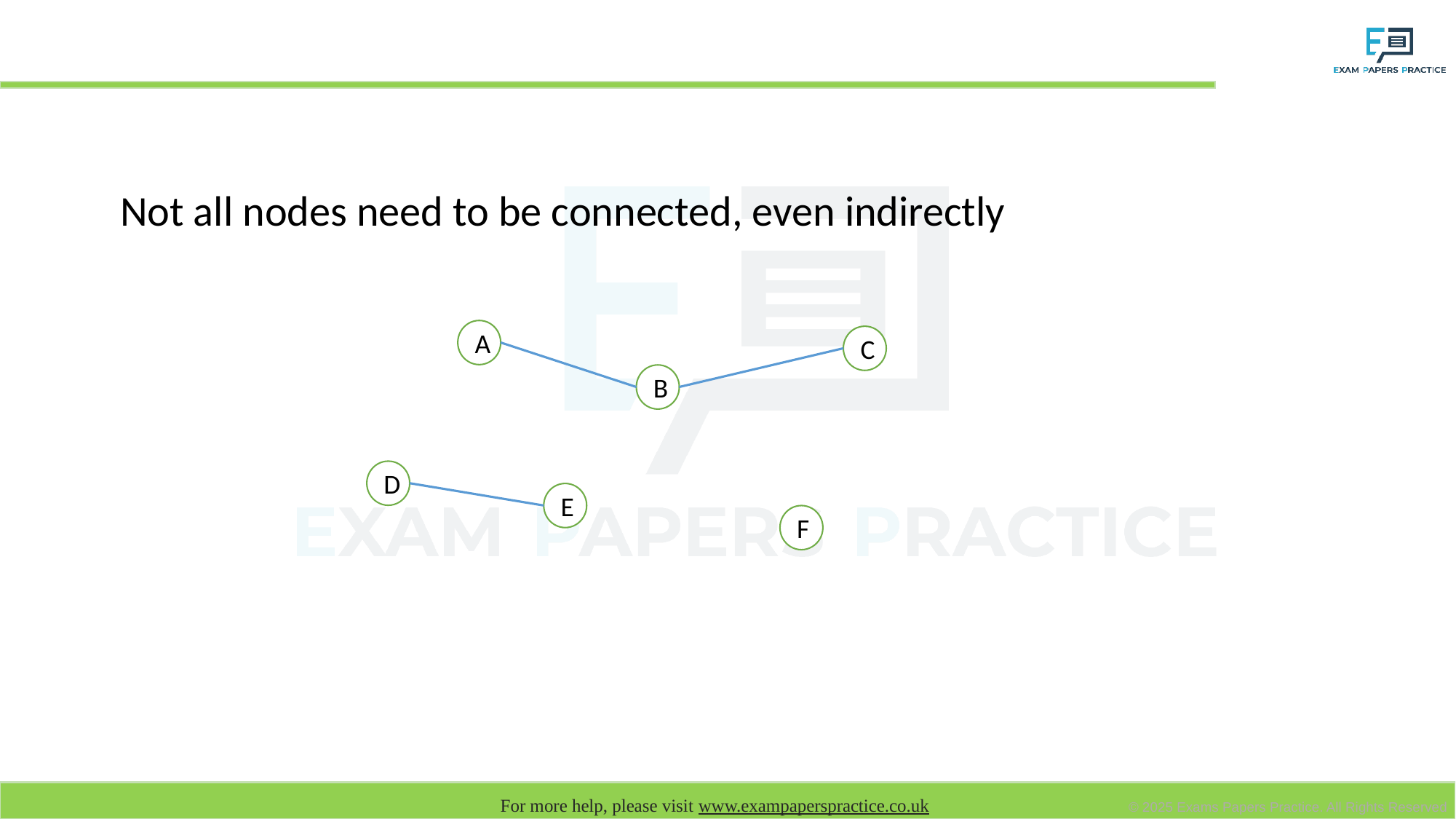

# Graphs do not need to be connected
Not all nodes need to be connected, even indirectly
A
C
B
D
E
F